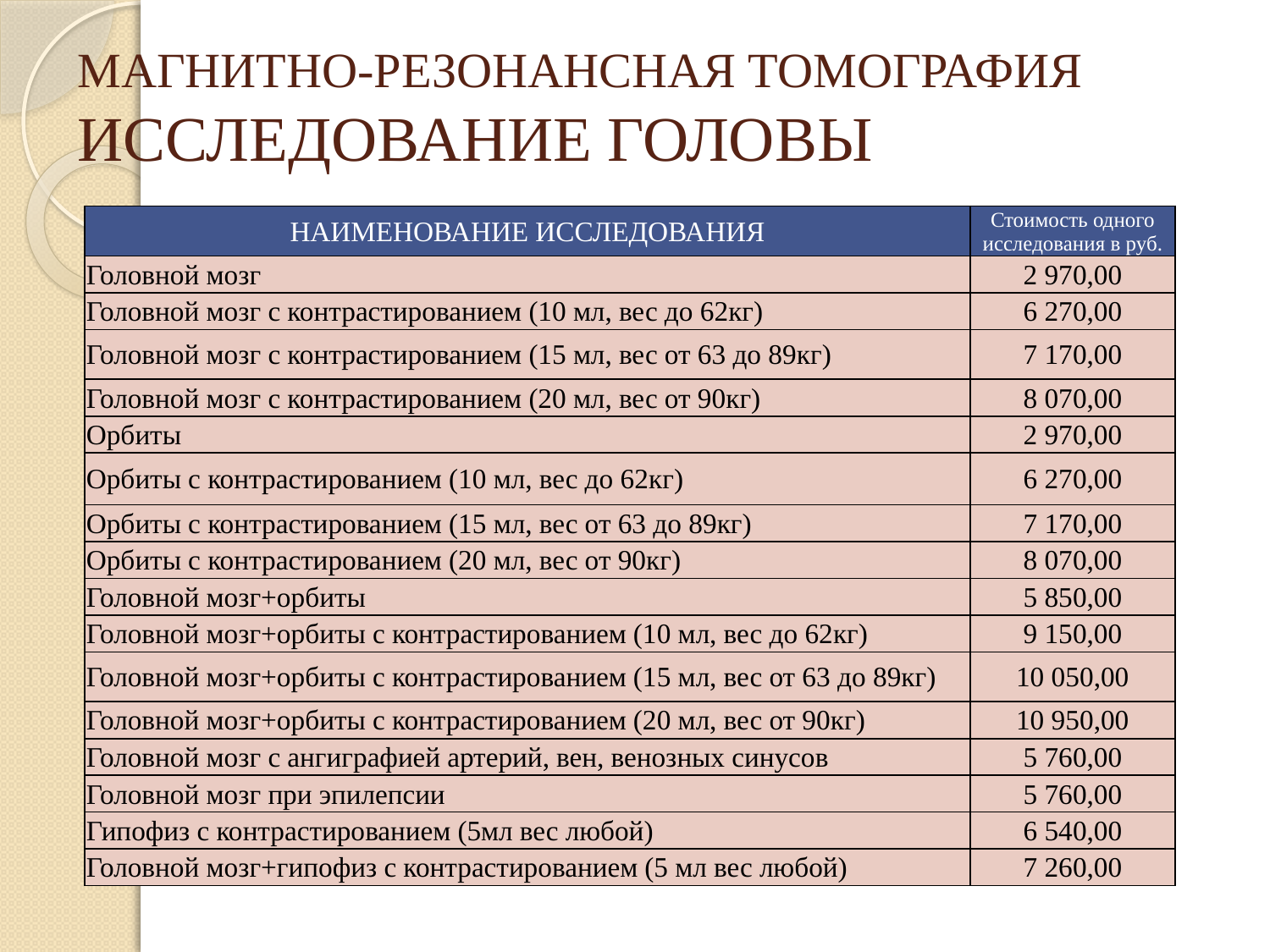

# МАГНИТНО-РЕЗОНАНСНАЯ ТОМОГРАФИЯ ИССЛЕДОВАНИЕ ГОЛОВЫ
| НАИМЕНОВАНИЕ ИССЛЕДОВАНИЯ | Стоимость одного исследования в руб. |
| --- | --- |
| Головной мозг | 2 970,00 |
| Головной мозг с контрастированием (10 мл, вес до 62кг) | 6 270,00 |
| Головной мозг с контрастированием (15 мл, вес от 63 до 89кг) | 7 170,00 |
| Головной мозг с контрастированием (20 мл, вес от 90кг) | 8 070,00 |
| Орбиты | 2 970,00 |
| Орбиты с контрастированием (10 мл, вес до 62кг) | 6 270,00 |
| Орбиты с контрастированием (15 мл, вес от 63 до 89кг) | 7 170,00 |
| Орбиты с контрастированием (20 мл, вес от 90кг) | 8 070,00 |
| Головной мозг+орбиты | 5 850,00 |
| Головной мозг+орбиты с контрастированием (10 мл, вес до 62кг) | 9 150,00 |
| Головной мозг+орбиты с контрастированием (15 мл, вес от 63 до 89кг) | 10 050,00 |
| Головной мозг+орбиты с контрастированием (20 мл, вес от 90кг) | 10 950,00 |
| Головной мозг с ангиграфией артерий, вен, венозных синусов | 5 760,00 |
| Головной мозг при эпилепсии | 5 760,00 |
| Гипофиз с контрастированием (5мл вес любой) | 6 540,00 |
| Головной мозг+гипофиз с контрастированием (5 мл вес любой) | 7 260,00 |